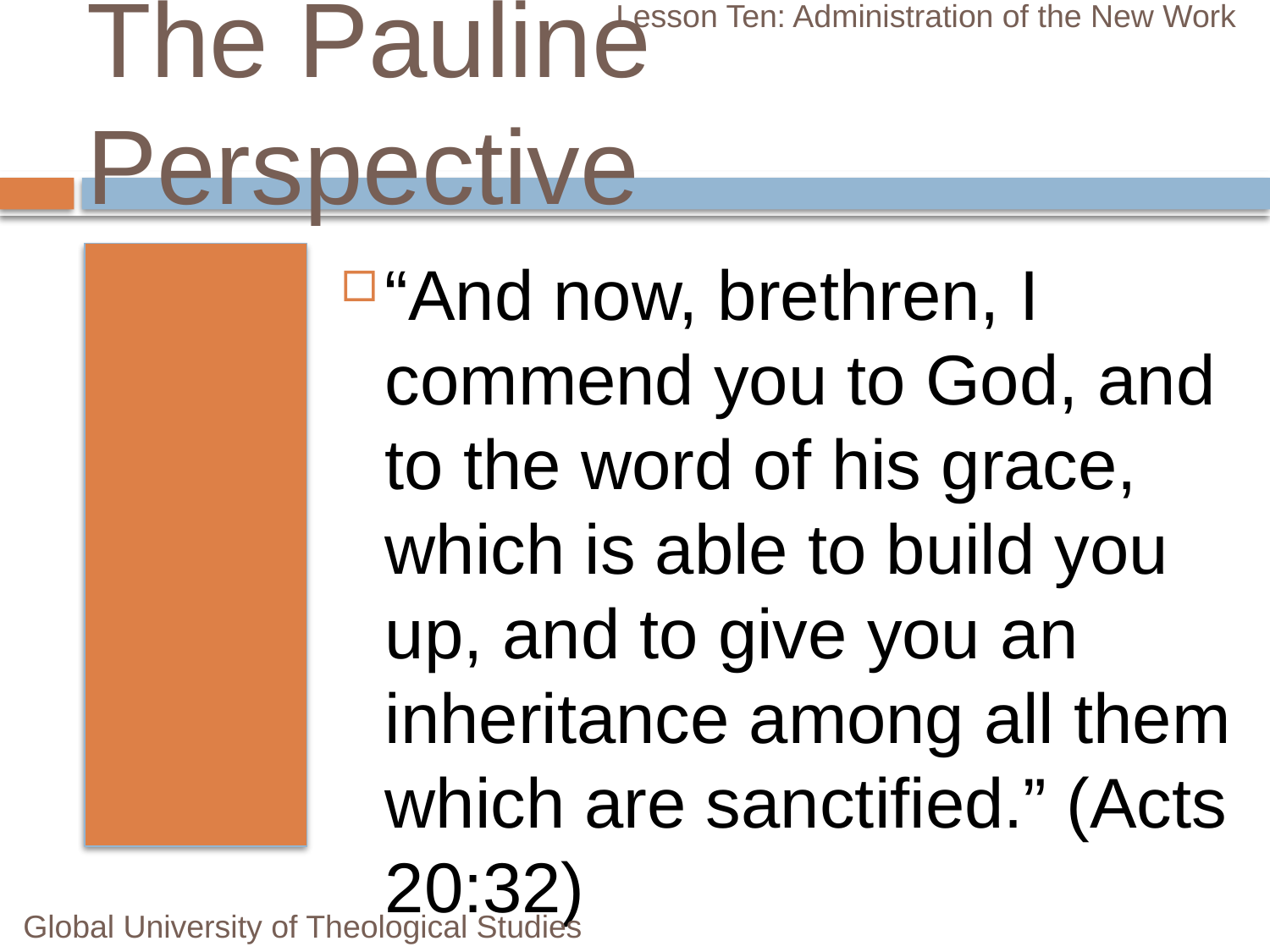

Lesson Ten: Administration of the New Work
# The Pauline Perspective

“And now, brethren, I commend you to God, and to the word of his grace, which is able to build you up, and to give you an inheritance among all them which are sanctified.” (Acts 20:32)
Global University of Theological Studies